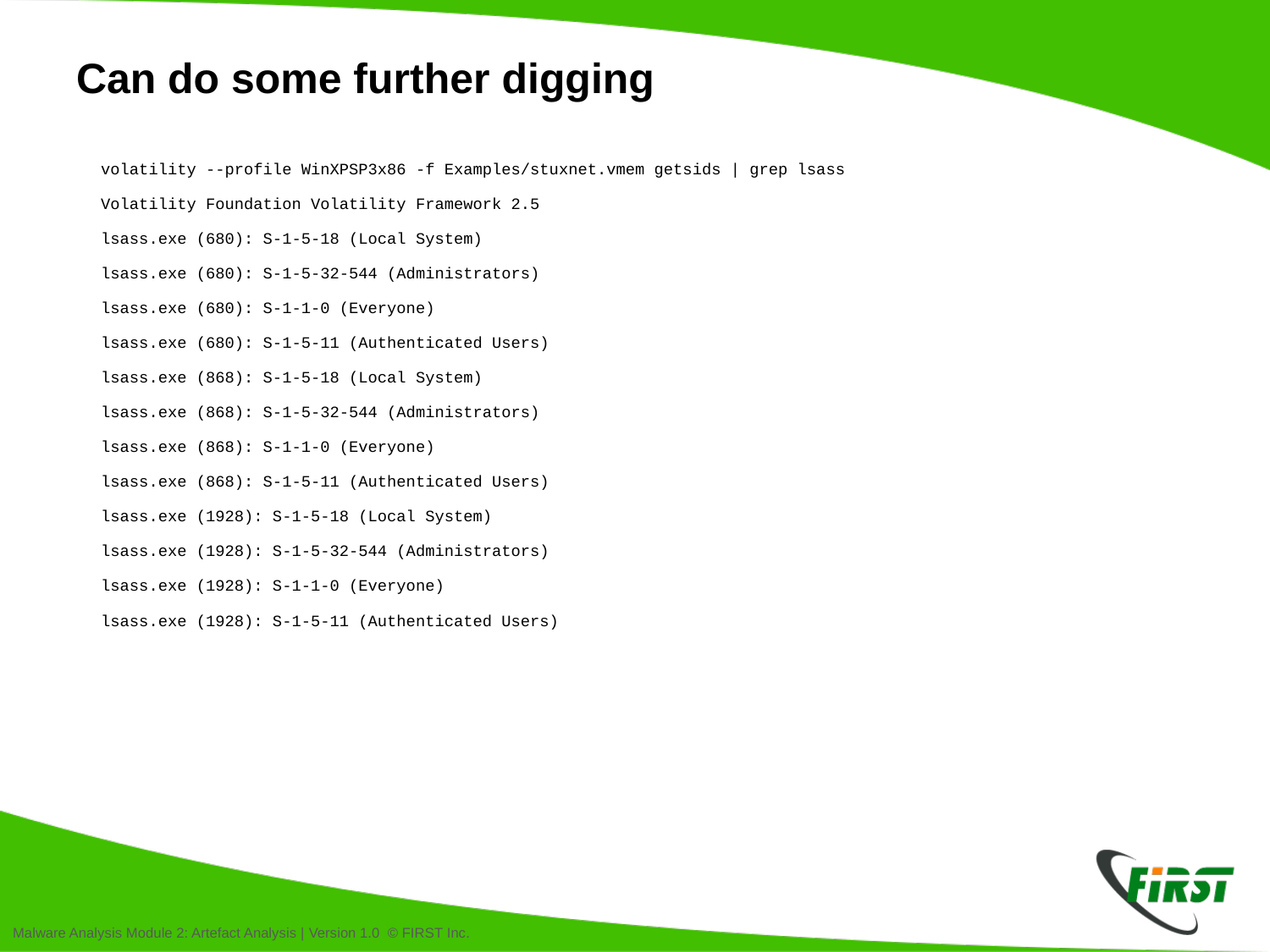

# Can do some further digging
volatility --profile WinXPSP3x86 -f Examples/stuxnet.vmem getsids | grep lsass
Volatility Foundation Volatility Framework 2.5
lsass.exe (680): S-1-5-18 (Local System)
lsass.exe (680): S-1-5-32-544 (Administrators)
lsass.exe (680): S-1-1-0 (Everyone)
lsass.exe (680): S-1-5-11 (Authenticated Users)
lsass.exe (868): S-1-5-18 (Local System)
lsass.exe (868): S-1-5-32-544 (Administrators)
lsass.exe (868): S-1-1-0 (Everyone)
lsass.exe (868): S-1-5-11 (Authenticated Users)
lsass.exe (1928): S-1-5-18 (Local System)
lsass.exe (1928): S-1-5-32-544 (Administrators)
lsass.exe (1928): S-1-1-0 (Everyone)
lsass.exe (1928): S-1-5-11 (Authenticated Users)